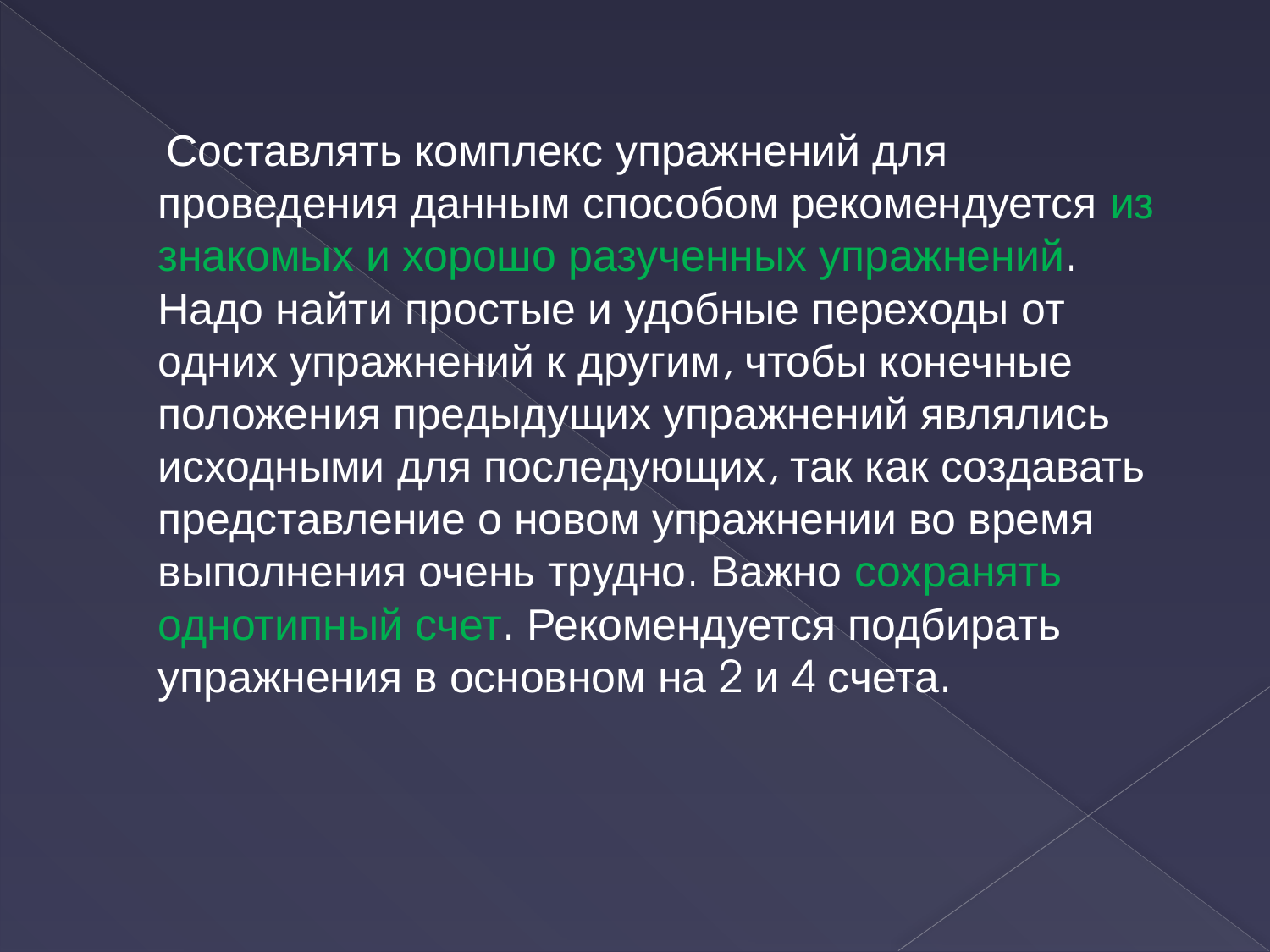

Составлять комплекс упражнений для проведения данным способом рекомендуется из знакомых и хорошо разученных упражнений. Надо найти простые и удобные переходы от одних упражнений к другим, чтобы конечные положения предыдущих упражнений являлись исходными для последующих, так как создавать представление о новом упражнении во время выполнения очень трудно. Важно сохранять однотипный счет. Рекомендуется подбирать упражнения в основном на 2 и 4 счета.